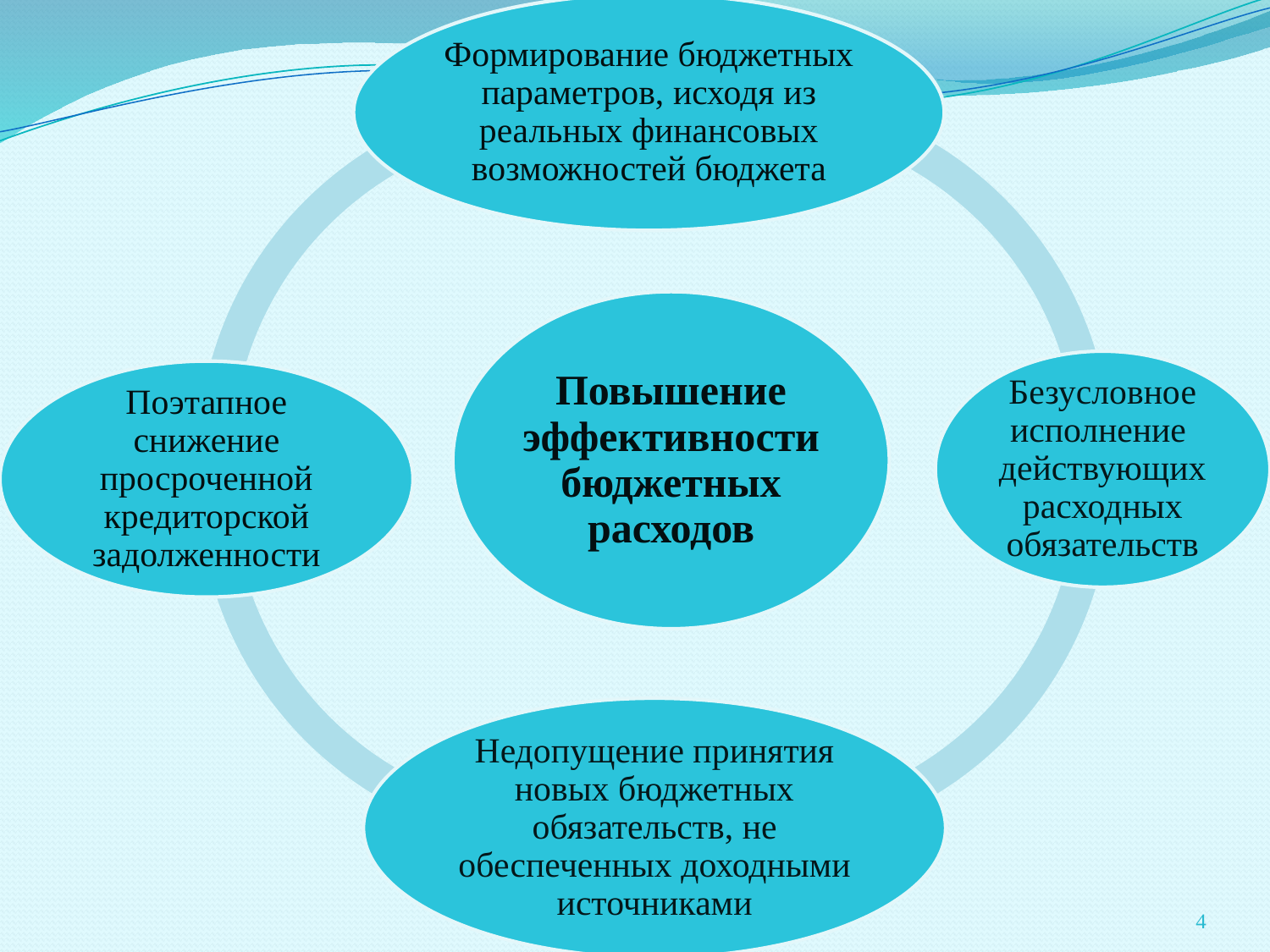

Повышение эффективности бюджетных расходов
Формирование бюджетных параметров, исходя из реальных финансовых возможностей бюджета
Безусловное исполнение  действующих расходных обязательств
Недопущение принятия новых бюджетных обязательств, не обеспеченных доходными источниками
Поэтапное снижение просроченной кредиторской задолженности
4